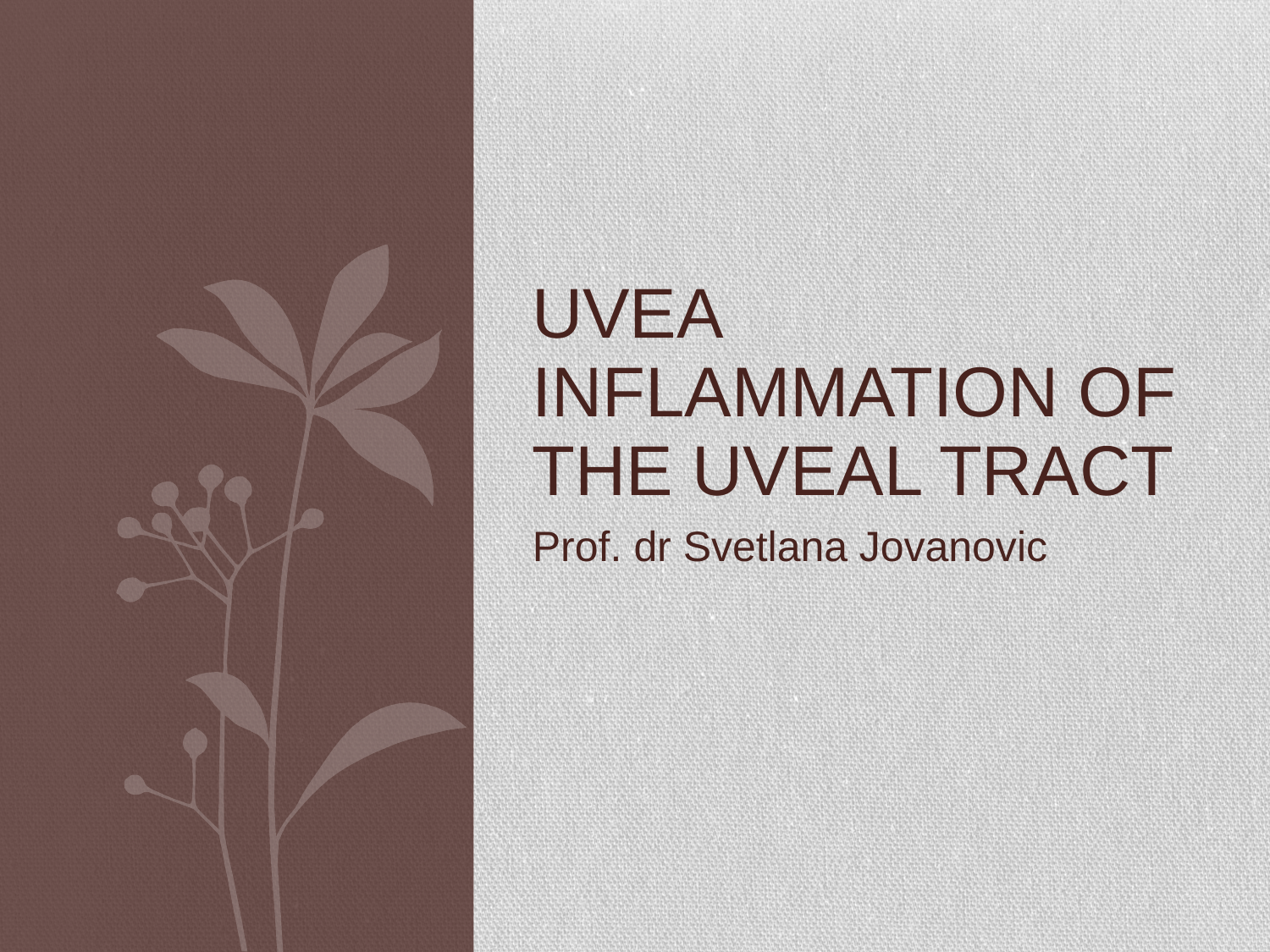

# UVEA
INFLAMMATION OF THE UVEAL TRACT
Prof. dr Svetlana Jovanovic